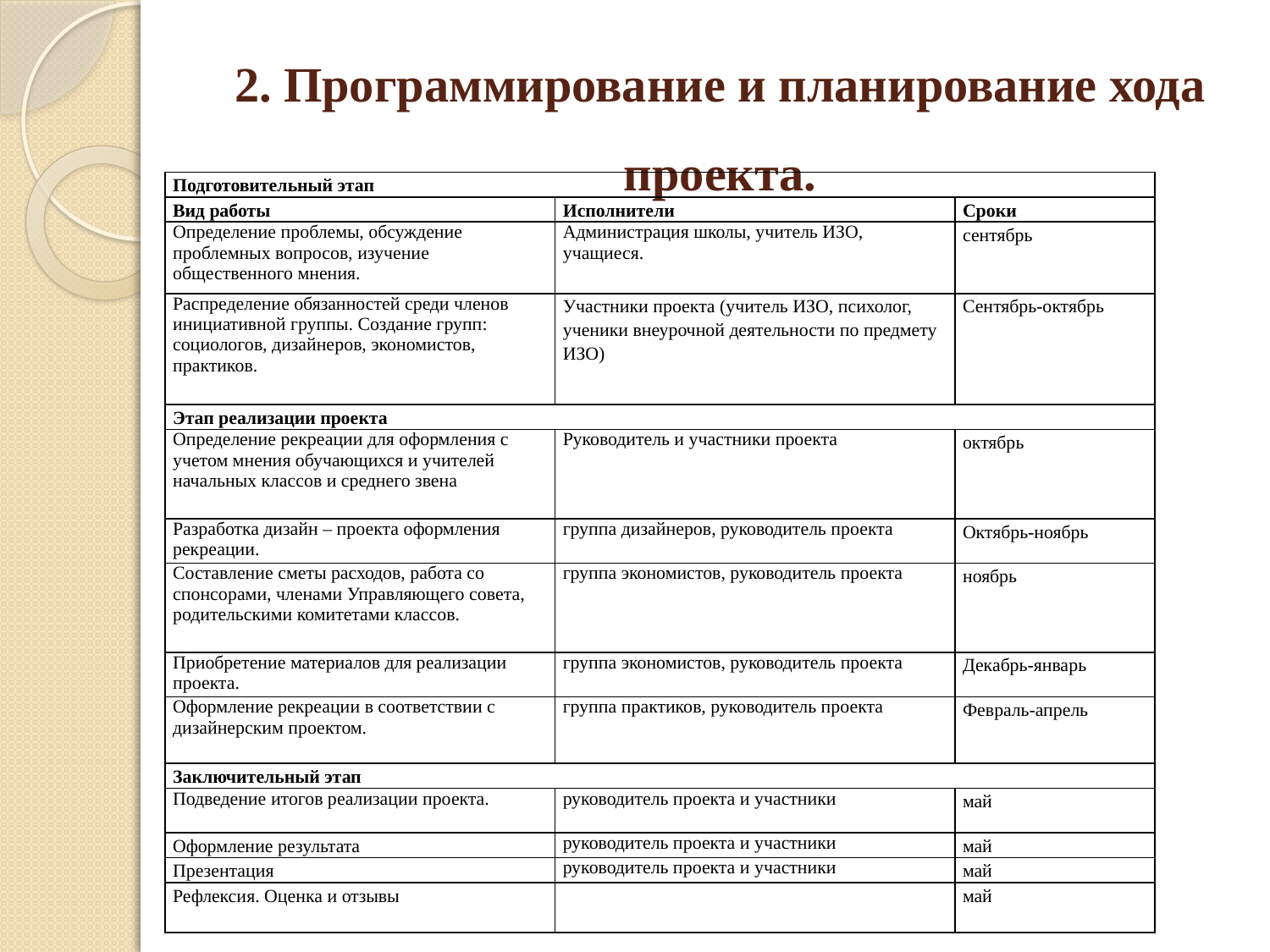

# 2. Программирование и планирование хода проекта.
| Подготовительный этап |  |  |
| --- | --- | --- |
| Вид работы | Исполнители | Сроки |
| Определение проблемы, обсуждение проблемных вопросов, изучение общественного мнения. | Администрация школы, учитель ИЗО, учащиеся. | сентябрь |
| Распределение обязанностей среди членов инициативной группы. Создание групп: социологов, дизайнеров, экономистов, практиков. | Участники проекта (учитель ИЗО, психолог, ученики внеурочной деятельности по предмету ИЗО) | Сентябрь-октябрь |
| Этап реализации проекта |  |  |
| Определение рекреации для оформления с учетом мнения обучающихся и учителей начальных классов и среднего звена | Руководитель и участники проекта | октябрь |
| Разработка дизайн – проекта оформления рекреации. | группа дизайнеров, руководитель проекта | Октябрь-ноябрь |
| Составление сметы расходов, работа со спонсорами, членами Управляющего совета, родительскими комитетами классов. | группа экономистов, руководитель проекта | ноябрь |
| Приобретение материалов для реализации проекта. | группа экономистов, руководитель проекта | Декабрь-январь |
| Оформление рекреации в соответствии с дизайнерским проектом. | группа практиков, руководитель проекта | Февраль-апрель |
| Заключительный этап |  |  |
| Подведение итогов реализации проекта. | руководитель проекта и участники | май |
| Оформление результата | руководитель проекта и участники | май |
| Презентация | руководитель проекта и участники | май |
| Рефлексия. Оценка и отзывы |  | май |